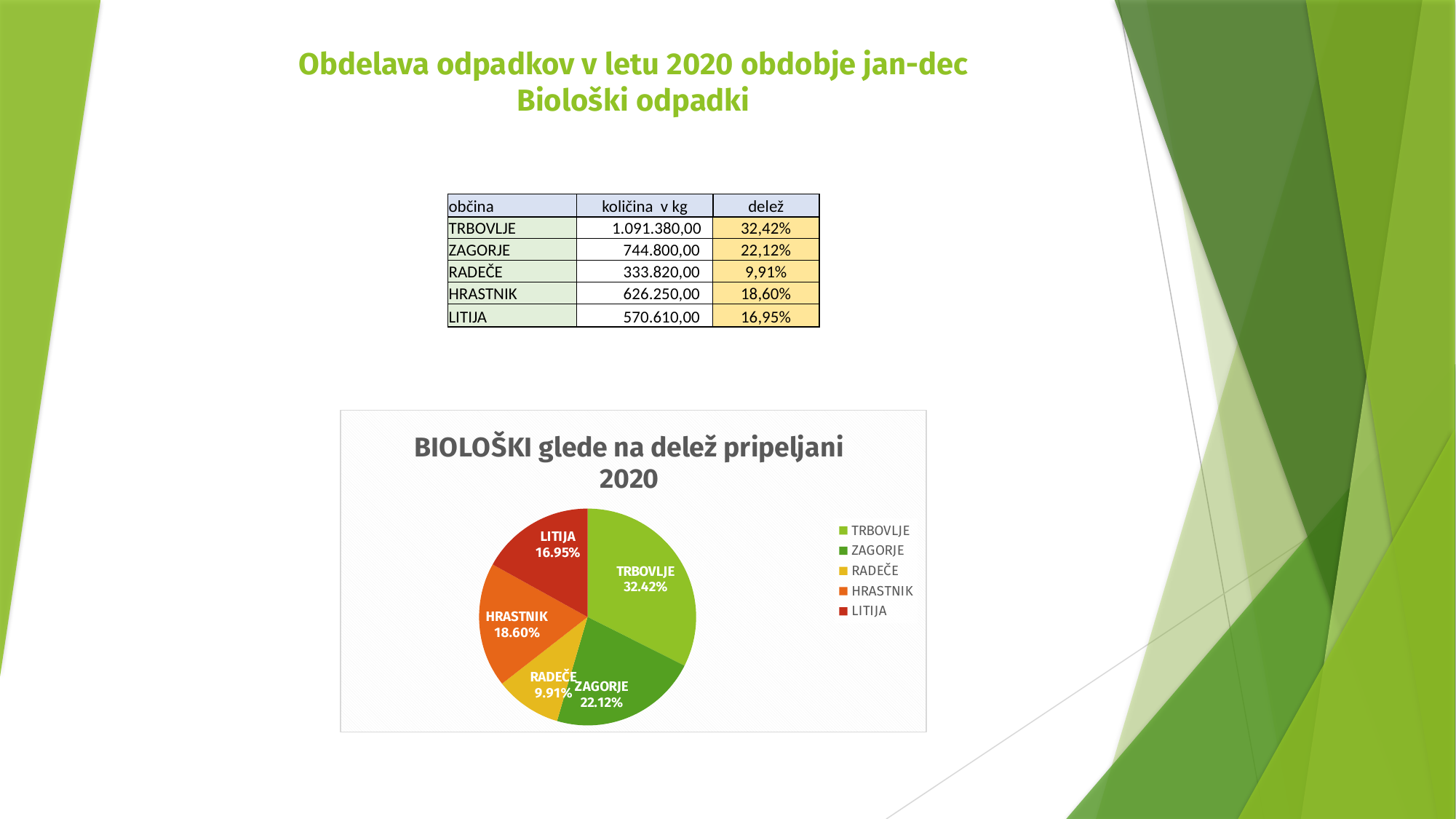

# Obdelava odpadkov v letu 2020 obdobje jan-dec Biološki odpadki
| občina | količina v kg | delež |
| --- | --- | --- |
| TRBOVLJE | 1.091.380,00 | 32,42% |
| ZAGORJE | 744.800,00 | 22,12% |
| RADEČE | 333.820,00 | 9,91% |
| HRASTNIK | 626.250,00 | 18,60% |
| LITIJA | 570.610,00 | 16,95% |

### Chart: BIOLOŠKI glede na delež pripeljani 2020

| Category |  |  |
|---|---|---|
| TRBOVLJE | 1091380.0 | 0.3241536624629477 |
| ZAGORJE | 744800.0 | 0.22121501933552332 |
| RADEČE | 333820.0 | 0.09914876175427549 |
| HRASTNIK | 626250.0 | 0.18600417005756106 |
| LITIJA | 570610.0 | 0.16947838638969248 |